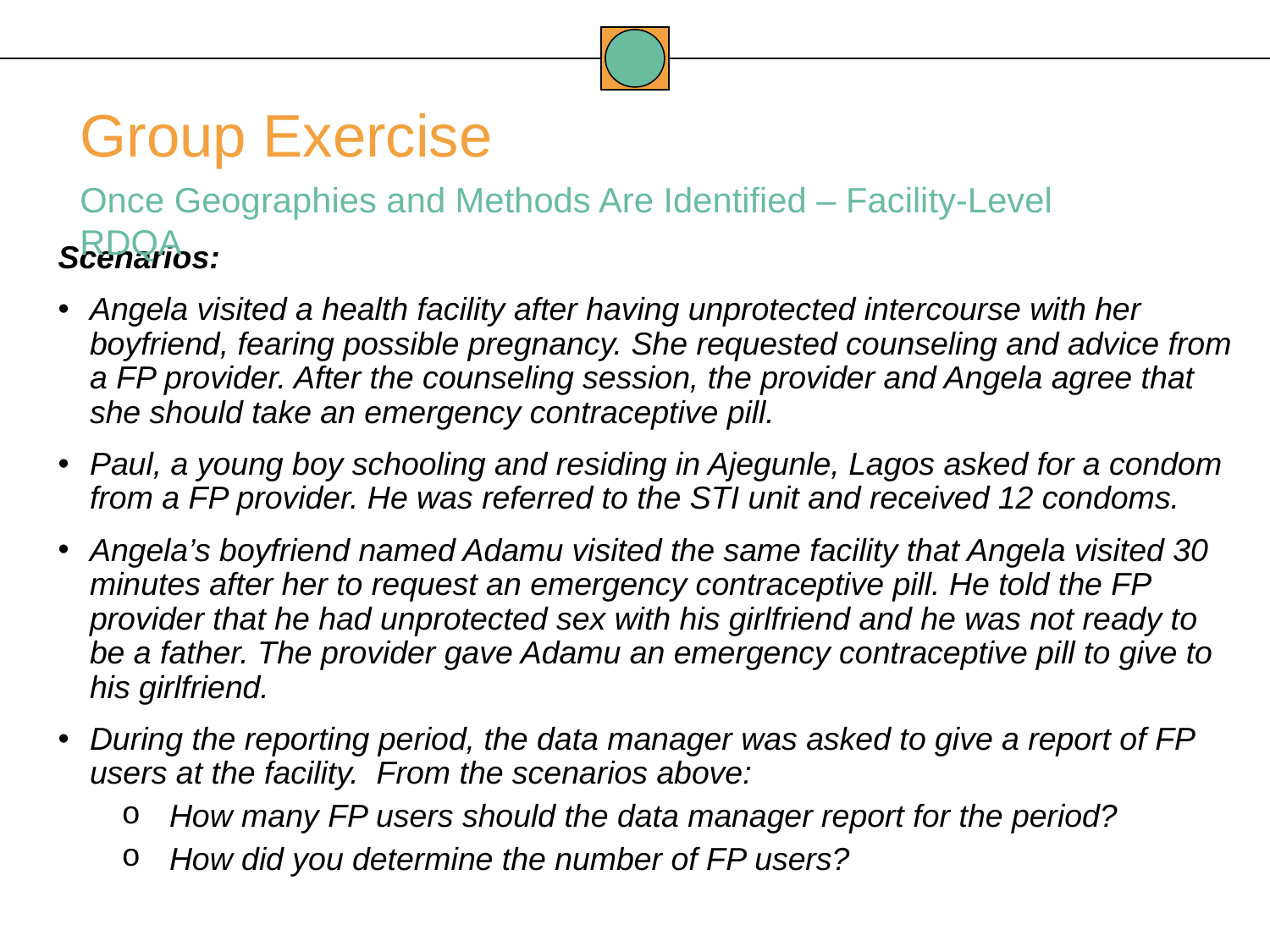

Group Exercise
Once Geographies and Methods Are Identified ‒ Facility-Level RDQA

Scenarios:
Angela visited a health facility after having unprotected intercourse with her boyfriend, fearing possible pregnancy. She requested counseling and advice from a FP provider. After the counseling session, the provider and Angela agree that she should take an emergency contraceptive pill.
Paul, a young boy schooling and residing in Ajegunle, Lagos asked for a condom from a FP provider. He was referred to the STI unit and received 12 condoms.
Angela’s boyfriend named Adamu visited the same facility that Angela visited 30 minutes after her to request an emergency contraceptive pill. He told the FP provider that he had unprotected sex with his girlfriend and he was not ready to be a father. The provider gave Adamu an emergency contraceptive pill to give to his girlfriend.
During the reporting period, the data manager was asked to give a report of FP users at the facility.  From the scenarios above:
How many FP users should the data manager report for the period?
How did you determine the number of FP users?